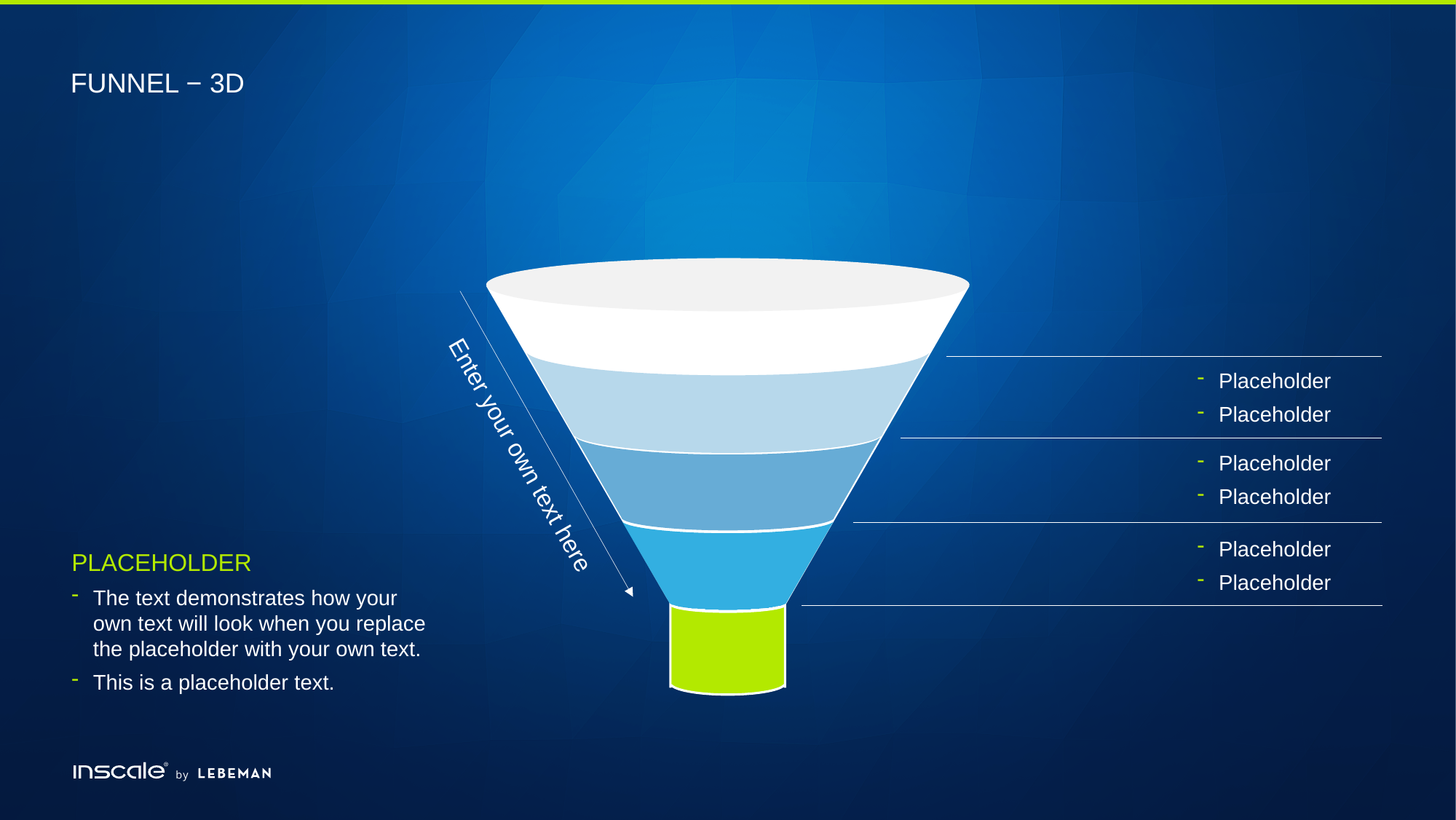

# Funnel − 3D

Enter your own text here

Placeholder
Placeholder

Placeholder
Placeholder

Placeholder
Placeholder
Placeholder
The text demonstrates how your own text will look when you replace the placeholder with your own text.
This is a placeholder text.